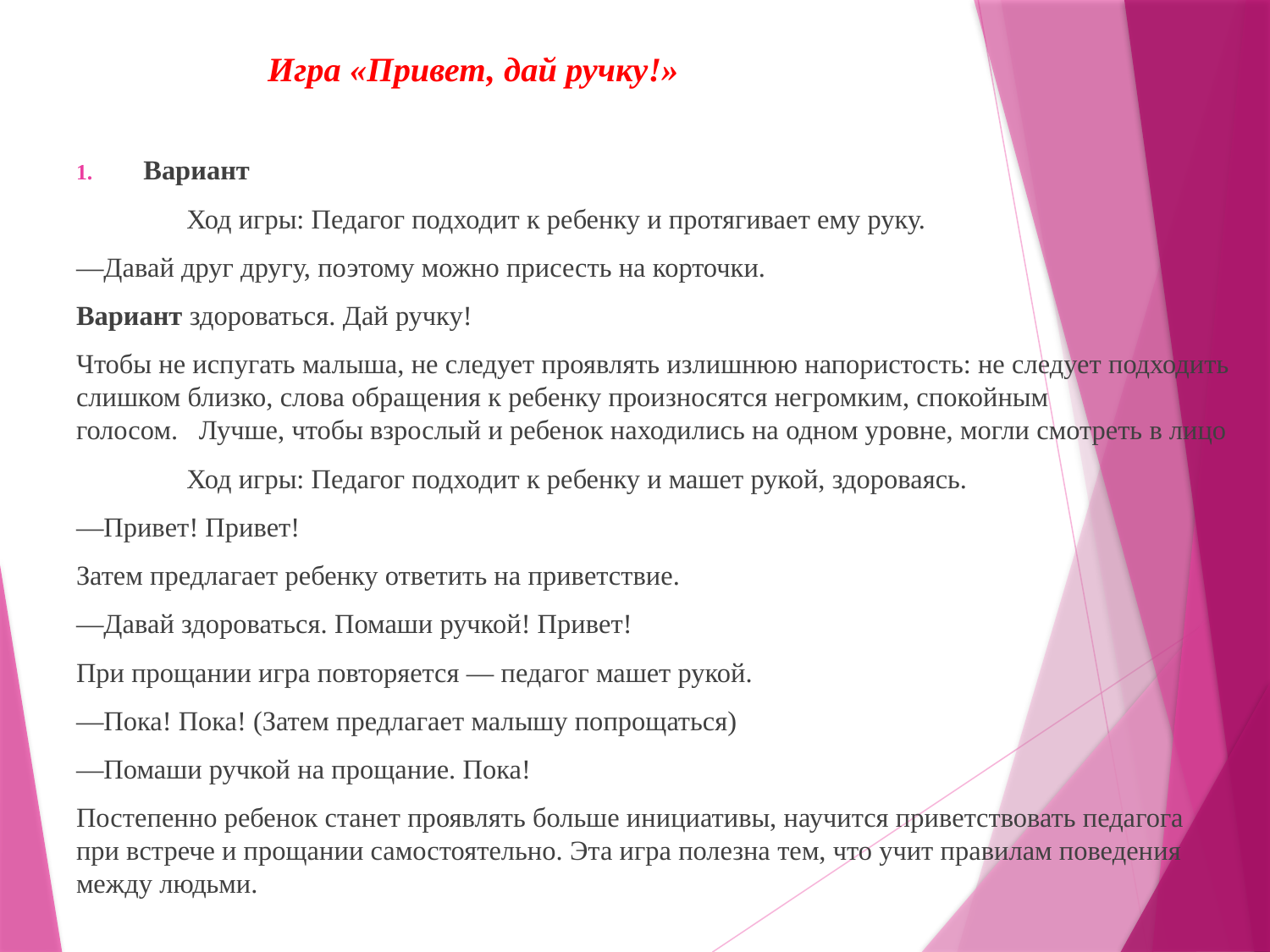

# Игра «Привет, дай ручку!»
Вариант
	Ход игры: Педагог подходит к ребенку и протягивает ему руку.
—Давай друг другу, поэтому можно присесть на корточки.
Вариант здороваться. Дай ручку!
Чтобы не испугать малыша, не следует проявлять излишнюю напористость: не следует подходить слишком близко, слова обращения к ребенку произносятся негромким, спокойным голосом.   Лучше, чтобы взрослый и ребенок находились на одном уровне, могли смотреть в лицо
	Ход игры: Педагог подходит к ребенку и машет рукой, здороваясь.
—Привет! Привет!
Затем предлагает ребенку ответить на приветствие.
—Давай здороваться. Помаши ручкой! Привет!
При прощании игра повторяется — педагог машет рукой.
—Пока! Пока! (Затем предлагает малышу попрощаться)
—Помаши ручкой на прощание. Пока!
Постепенно ребенок станет проявлять больше инициативы, научится приветствовать педагога при встрече и прощании самостоятельно. Эта игра полезна тем, что учит правилам поведения между людьми.